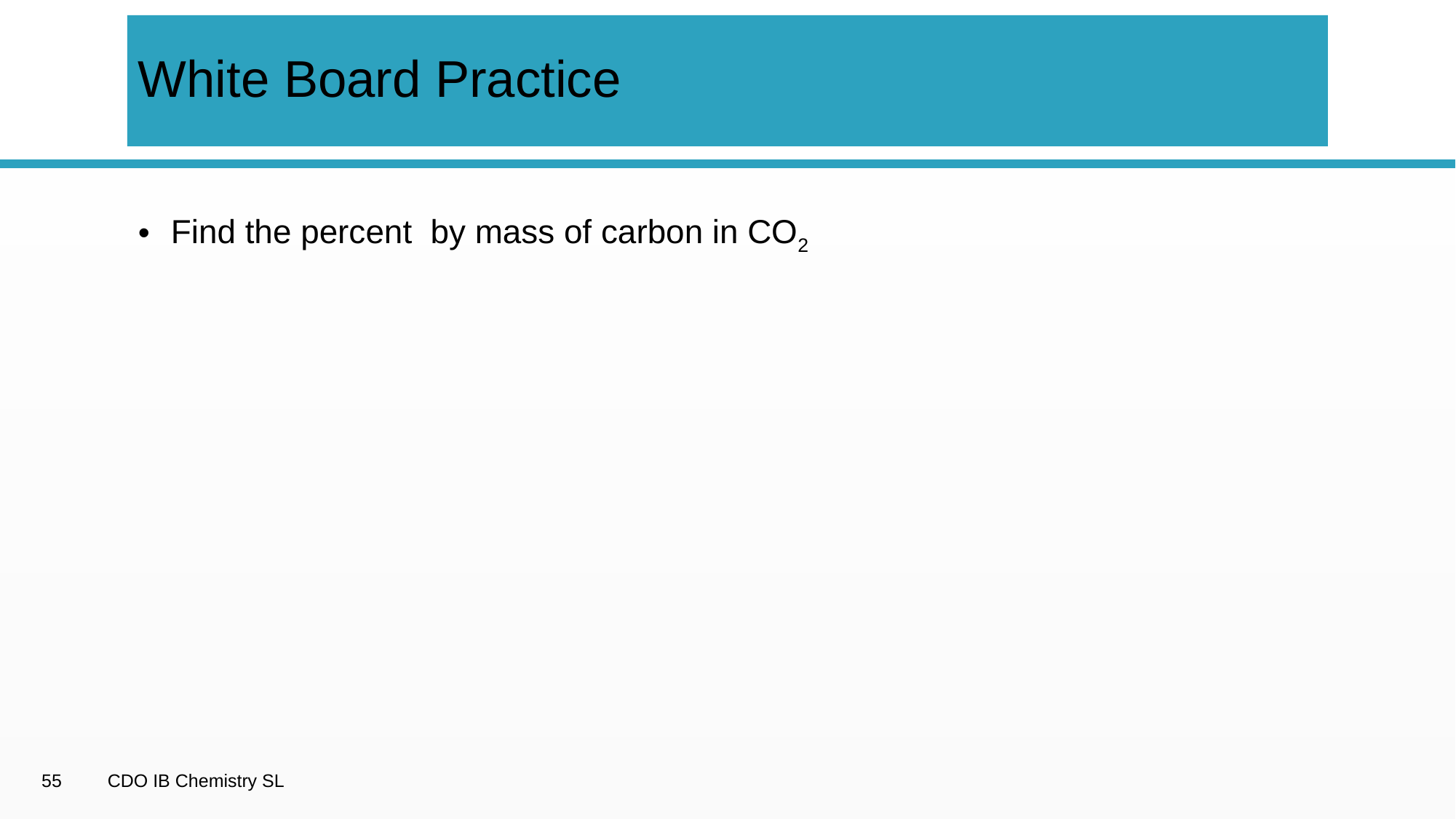

# White Board Practice
Find the percent  by mass of carbon in CO2

55
CDO IB Chemistry SL